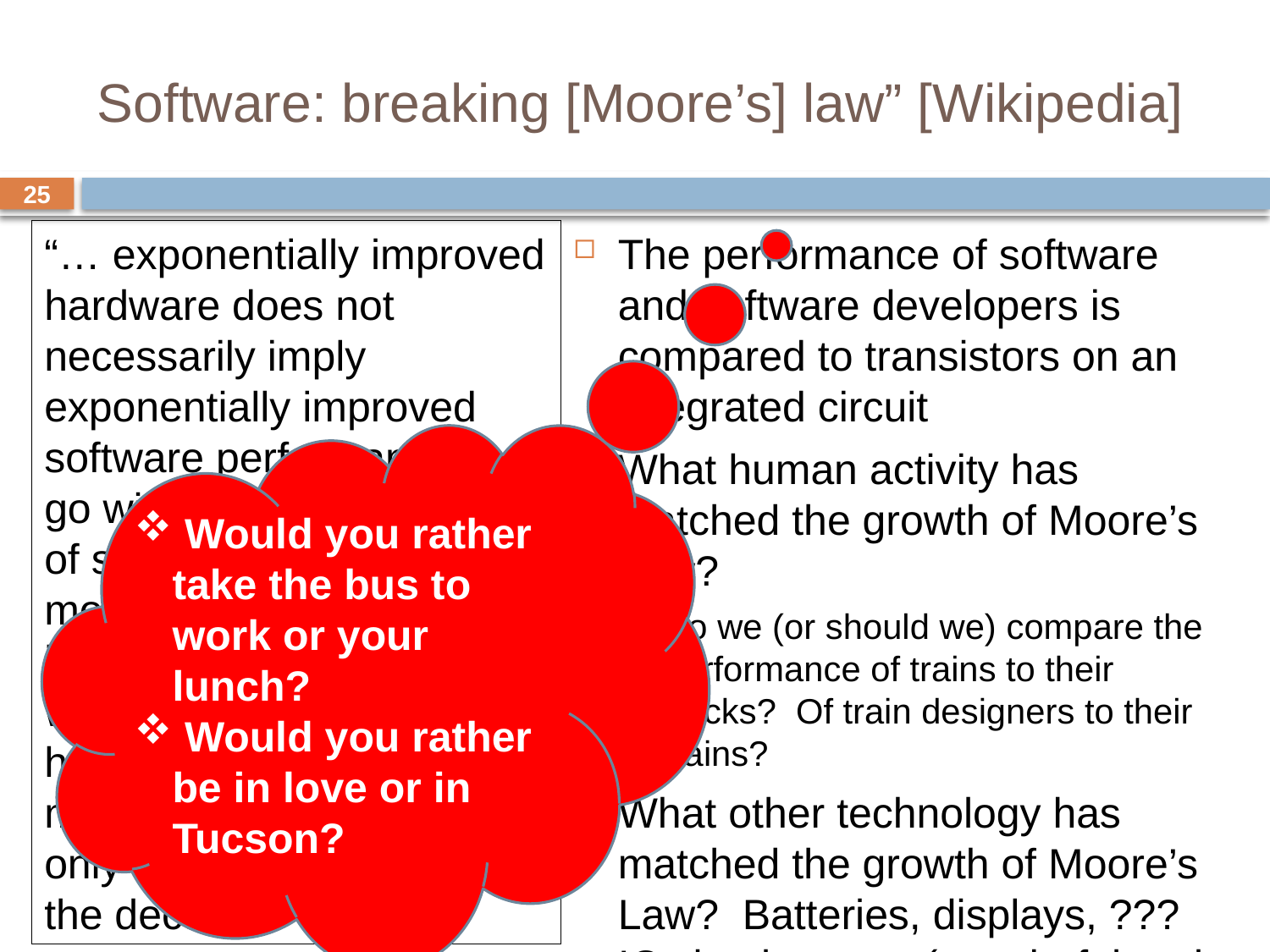

# Software: breaking [Moore’s] law” [Wikipedia]
25
The performance of software and software developers is compared to transistors on an integrated circuit
What human activity has matched the growth of Moore’s Law?
Do we (or should we) compare the performance of trains to their tracks?  Of train designers to their trains?
What other technology has matched the growth of Moore’s Law?  Batteries, displays, ???  IC circuits are a (wonderful and probably) singular technology
“… exponentially improved hardware does not necessarily imply exponentially improved software performance to go with it. The productivity of software developers most assuredly does not increase exponentially with the improvement in hardware, but by most measures has increased only slowly and fitfully over the decades.”
 Would you rather take the bus to work or your lunch?
 Would you rather be in love or in Tucson?